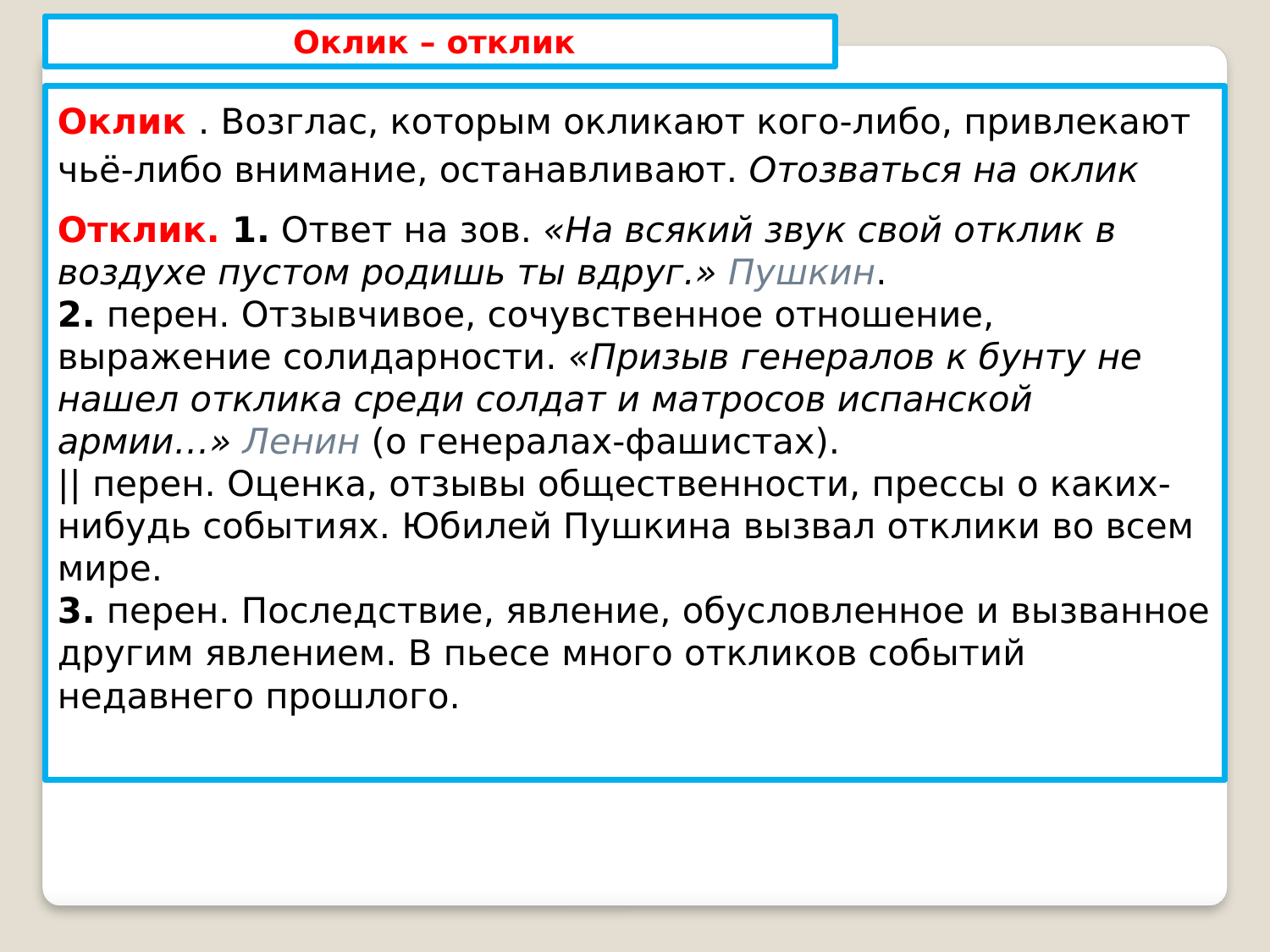

Оклик – отклик
Оклик . Возглас, которым окликают кого-либо, привлекают чьё-либо внимание, останавливают. Отозваться на оклик
Отклик. 1. Ответ на зов. «На всякий звук свой отклик в воздухе пустом родишь ты вдруг.» Пушкин.
2. перен. Отзывчивое, сочувственное отношение, выражение солидарности. «Призыв генералов к бунту не нашел отклика среди солдат и матросов испанской армии…» Ленин (о генералах-фашистах).
|| перен. Оценка, отзывы общественности, прессы о каких-нибудь событиях. Юбилей Пушкина вызвал отклики во всем мире.
3. перен. Последствие, явление, обусловленное и вызванное другим явлением. В пьесе много откликов событий недавнего прошлого.